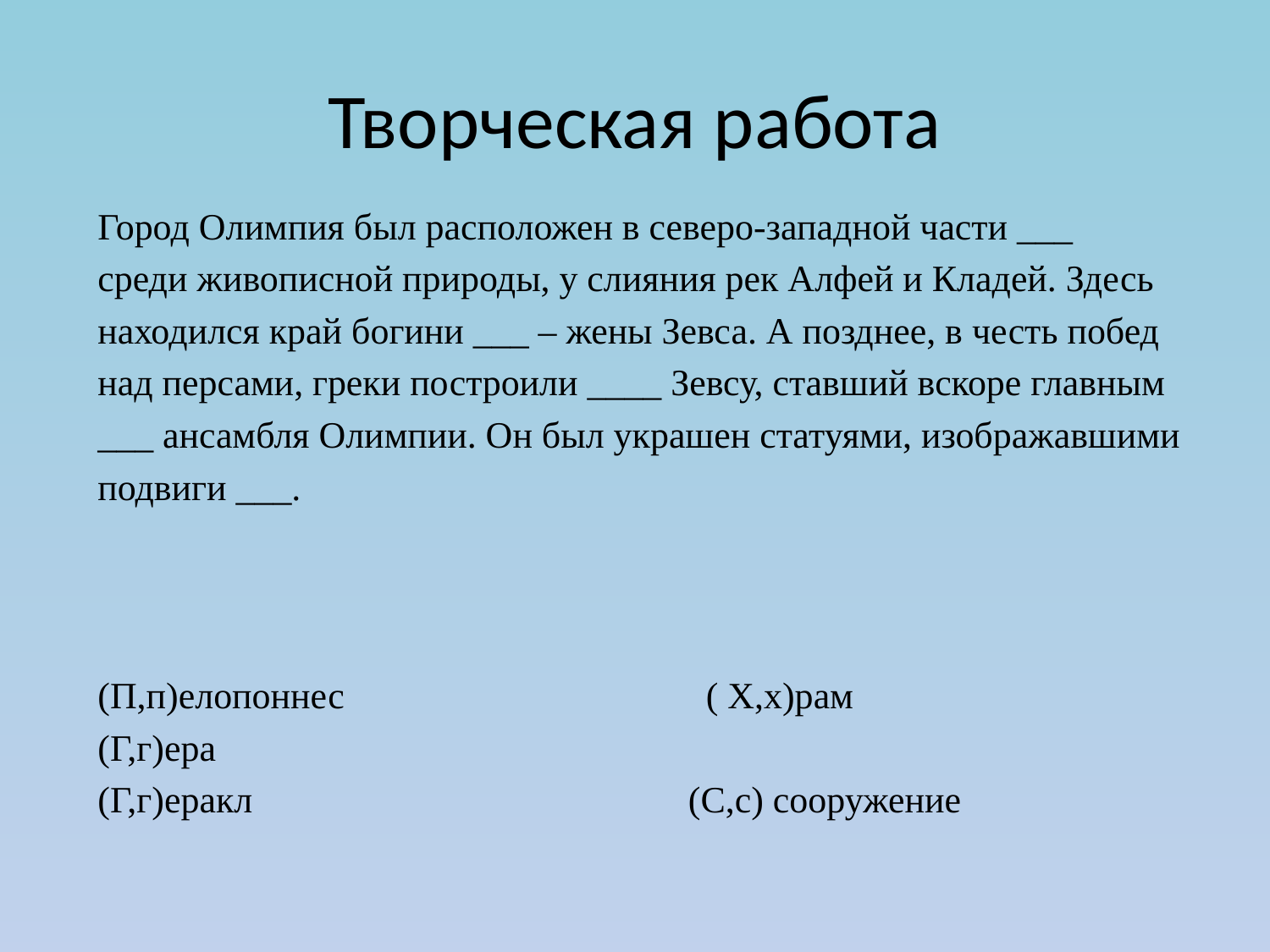

# Творческая работа
Город Олимпия был расположен в северо-западной части ___
среди живописной природы, у слияния рек Алфей и Кладей. Здесь
находился край богини ___ – жены Зевса. А позднее, в честь побед
над персами, греки построили ____ Зевсу, ставший вскоре главным
___ ансамбля Олимпии. Он был украшен статуями, изображавшими
подвиги ___.

(П,п)елопоннес                                       ( Х,х)рам
(Г,г)ера
(Г,г)еракл                                               (С,с) сооружение